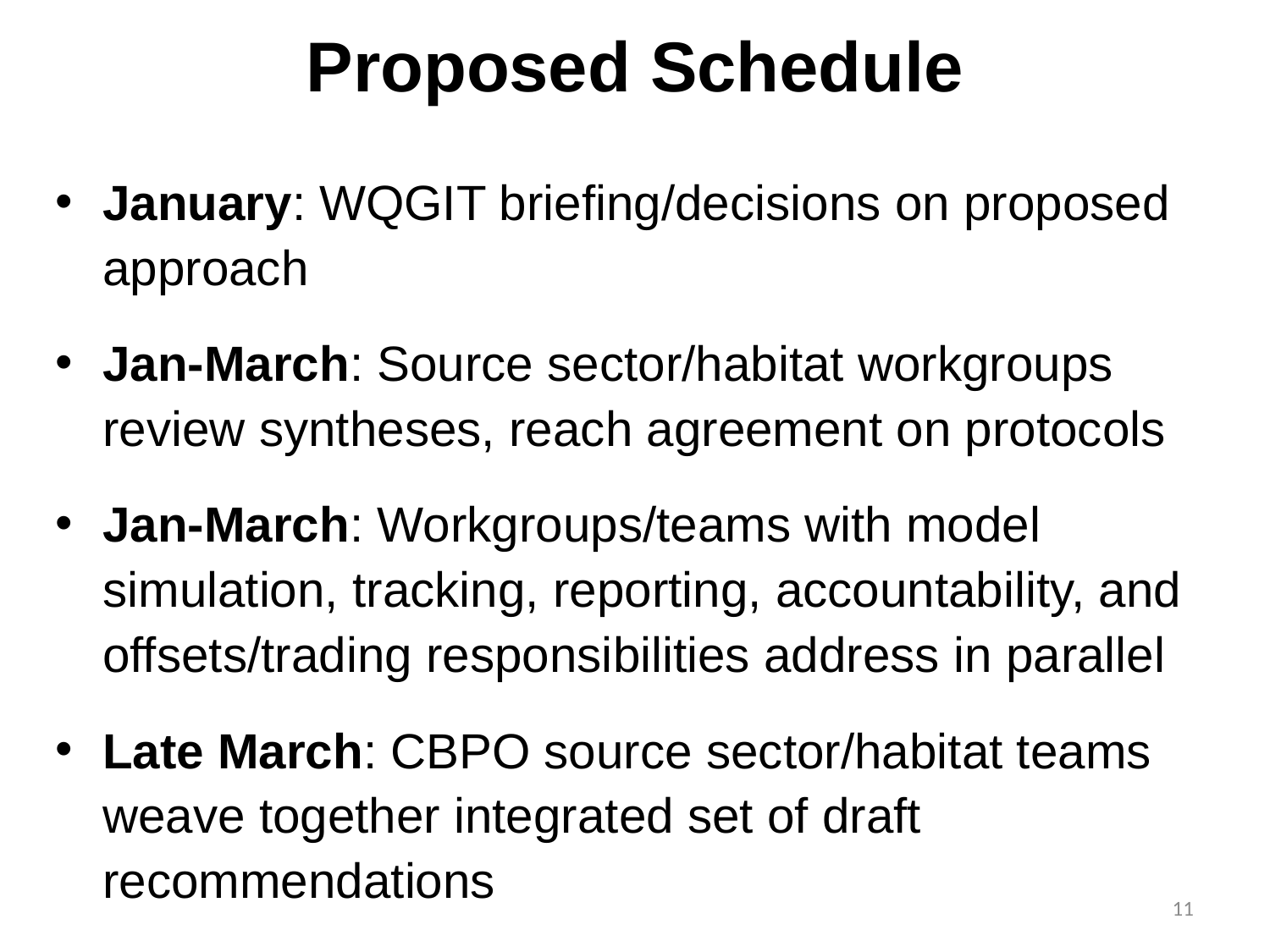

# Proposed Schedule
January: WQGIT briefing/decisions on proposed approach
Jan-March: Source sector/habitat workgroups review syntheses, reach agreement on protocols
Jan-March: Workgroups/teams with model simulation, tracking, reporting, accountability, and offsets/trading responsibilities address in parallel
Late March: CBPO source sector/habitat teams weave together integrated set of draft recommendations

11